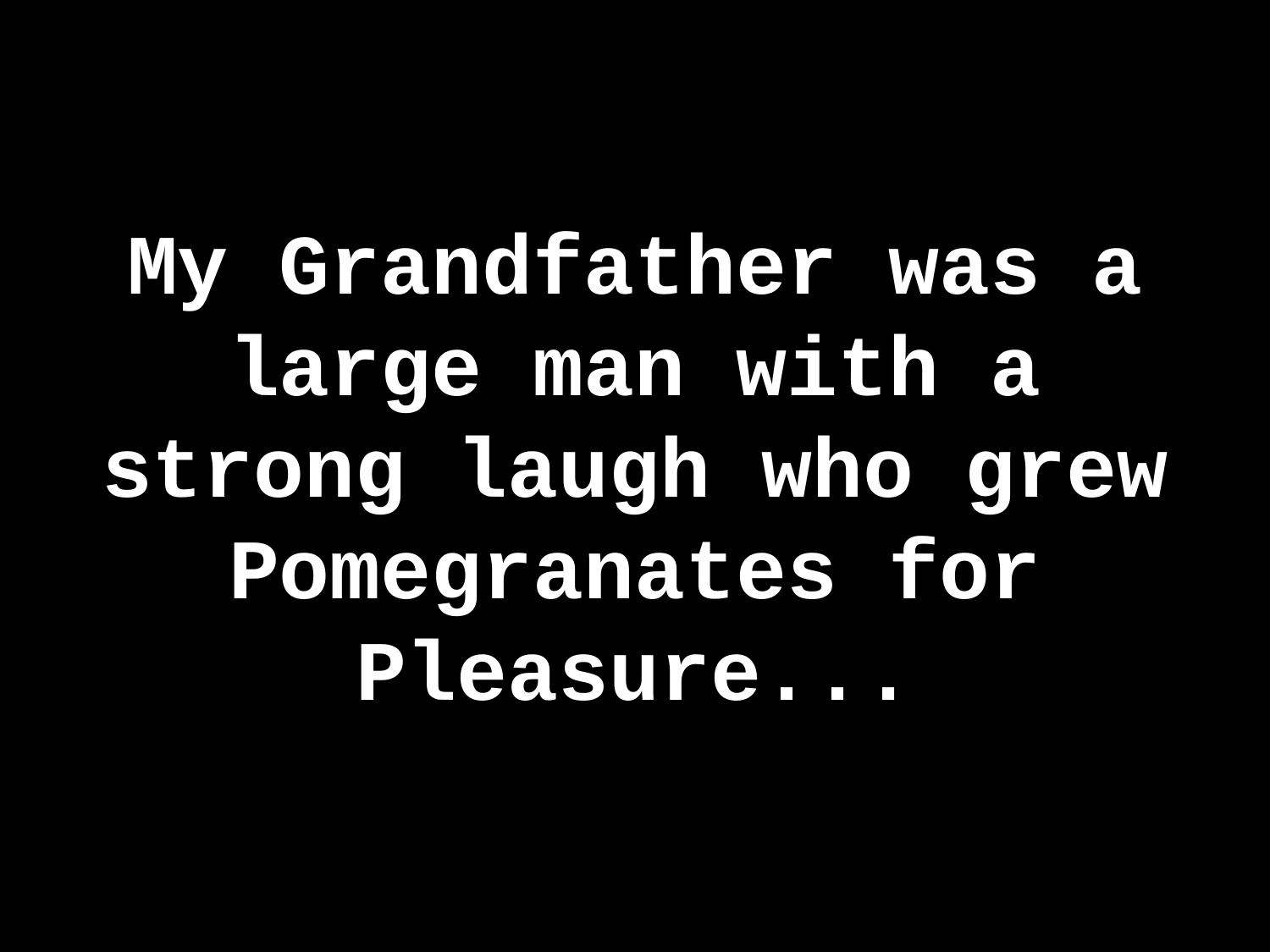

# My Grandfather was a large man with a strong laugh who grew Pomegranates for Pleasure...